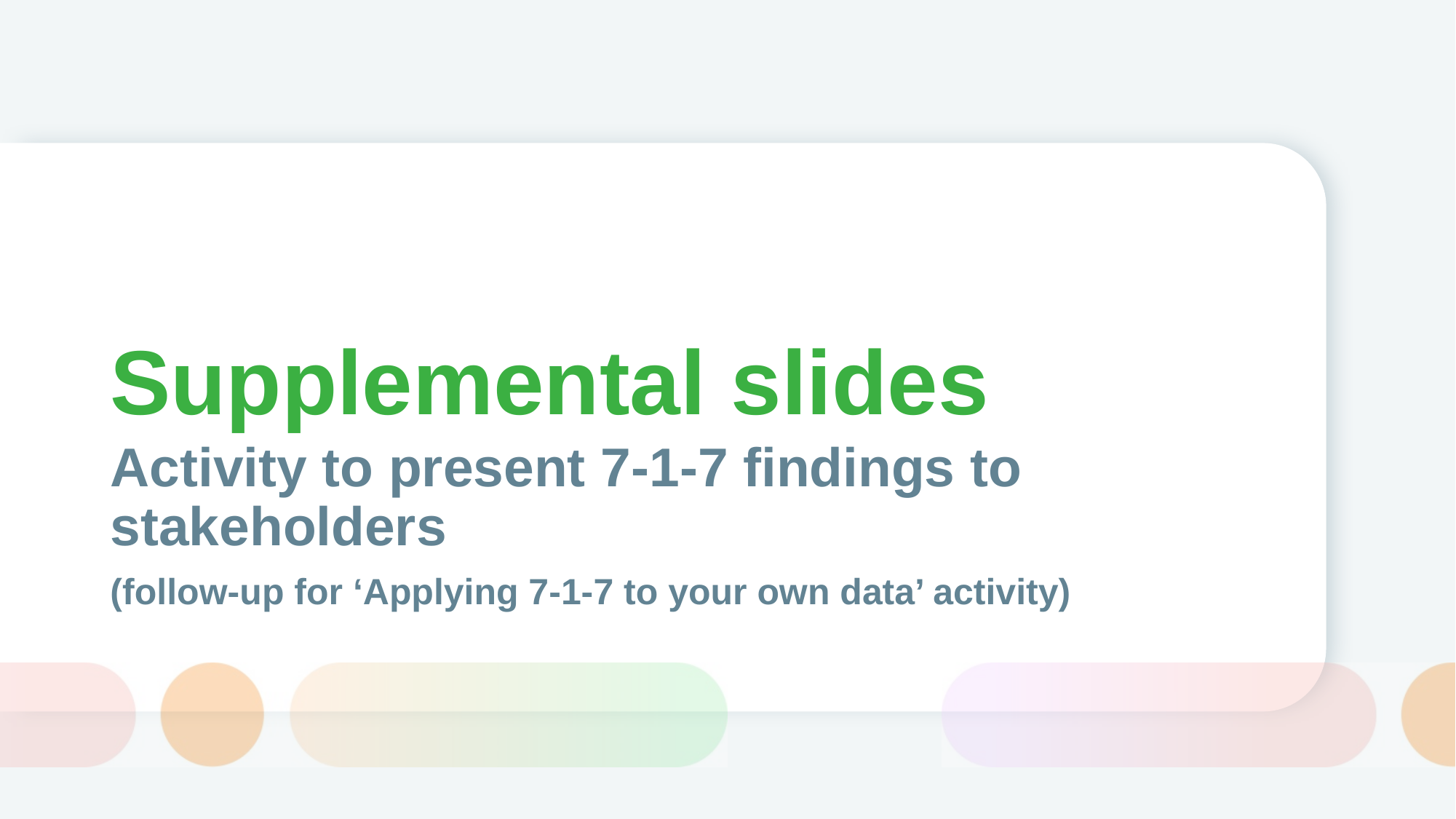

# Supplemental slides
Activity to present 7-1-7 findings to stakeholders
(follow-up for ‘Applying 7-1-7 to your own data’ activity)